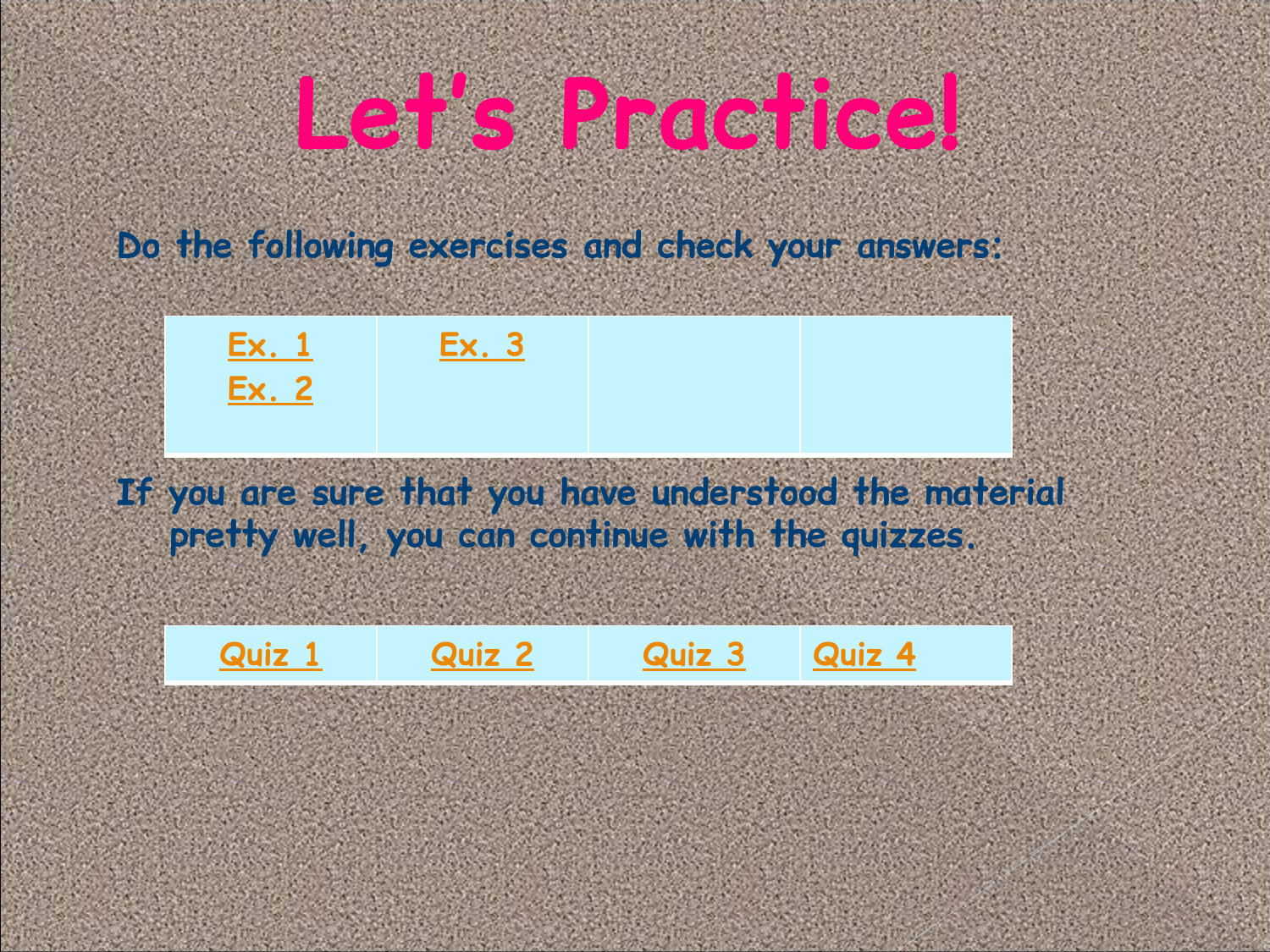

Let’s Practice!
Do the following exercises and check your answers:

If you are sure that you have understood the material pretty well, you can continue with the quizzes.

| Ex. 1 Ex. 2 | Ex. 3 |  |  |
| --- | --- | --- | --- |
| Quiz 1 | Quiz 2 | Quiz 3 | Quiz 4 |
| --- | --- | --- | --- |